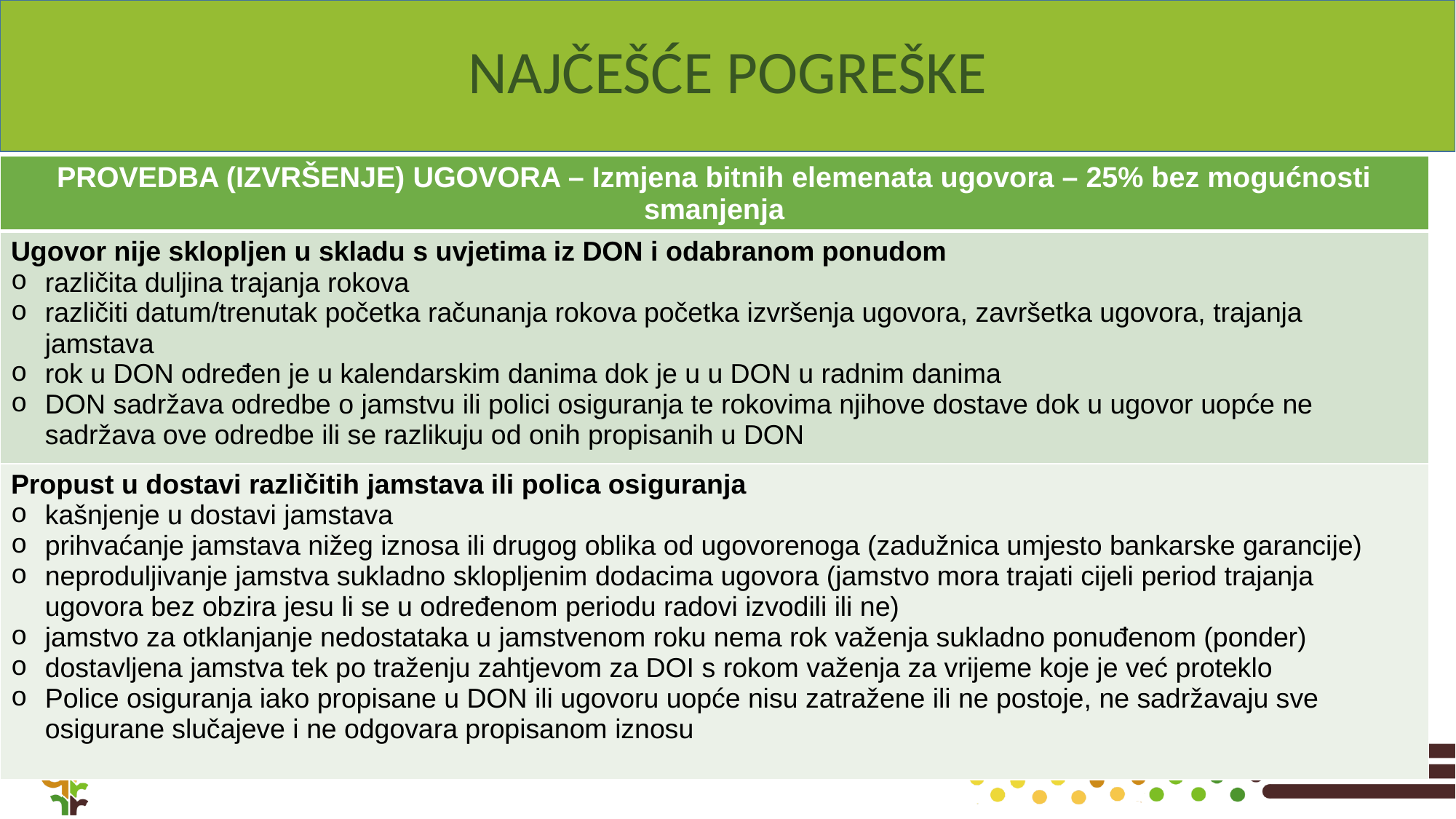

# NAJČEŠĆE POGREŠKE

| PROVEDBA (IZVRŠENJE) UGOVORA – Izmjena bitnih elemenata ugovora – 25% bez mogućnosti smanjenja |
| --- |
| Ugovor nije sklopljen u skladu s uvjetima iz DON i odabranom ponudom različita duljina trajanja rokova različiti datum/trenutak početka računanja rokova početka izvršenja ugovora, završetka ugovora, trajanja jamstava rok u DON određen je u kalendarskim danima dok je u u DON u radnim danima DON sadržava odredbe o jamstvu ili polici osiguranja te rokovima njihove dostave dok u ugovor uopće ne sadržava ove odredbe ili se razlikuju od onih propisanih u DON |
| Propust u dostavi različitih jamstava ili polica osiguranja kašnjenje u dostavi jamstava prihvaćanje jamstava nižeg iznosa ili drugog oblika od ugovorenoga (zadužnica umjesto bankarske garancije) neproduljivanje jamstva sukladno sklopljenim dodacima ugovora (jamstvo mora trajati cijeli period trajanja ugovora bez obzira jesu li se u određenom periodu radovi izvodili ili ne) jamstvo za otklanjanje nedostataka u jamstvenom roku nema rok važenja sukladno ponuđenom (ponder) dostavljena jamstva tek po traženju zahtjevom za DOI s rokom važenja za vrijeme koje je već proteklo Police osiguranja iako propisane u DON ili ugovoru uopće nisu zatražene ili ne postoje, ne sadržavaju sve osigurane slučajeve i ne odgovara propisanom iznosu |